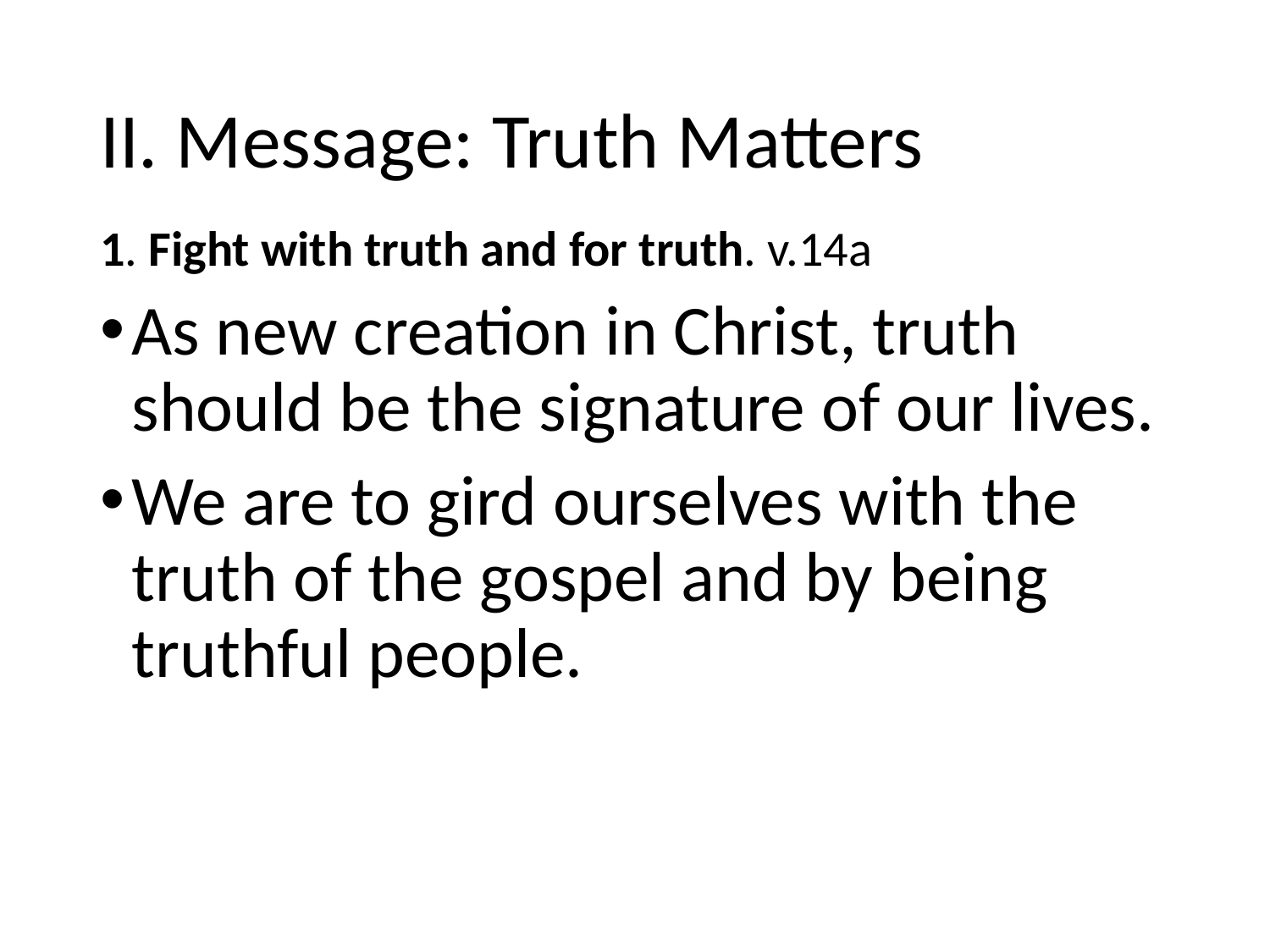

# II. Message: Truth Matters
1. Fight with truth and for truth. v.14a
As new creation in Christ, truth should be the signature of our lives.
We are to gird ourselves with the truth of the gospel and by being truthful people.